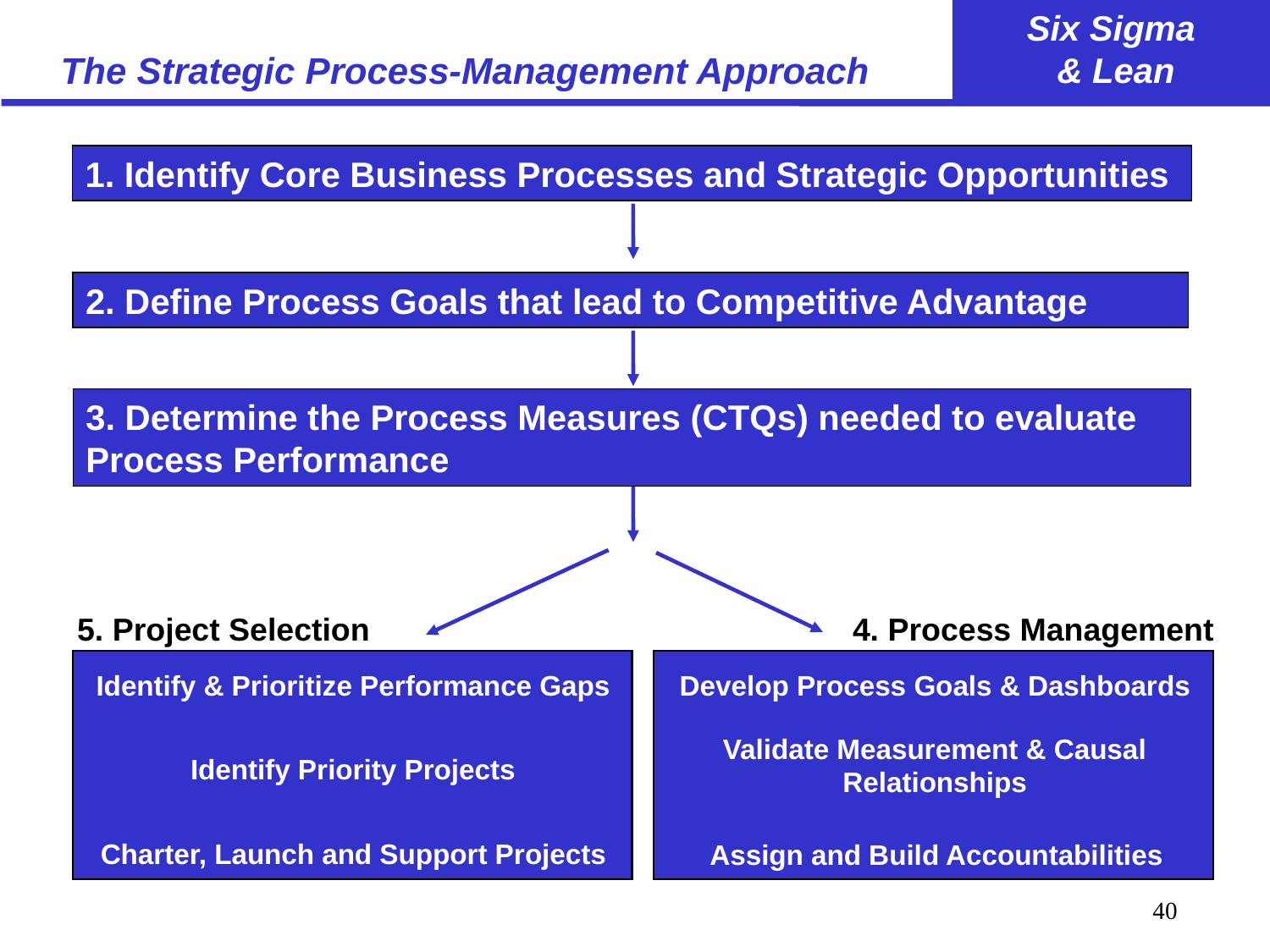

# The Strategic Process-Management Approach
1. Identify Core Business Processes and Strategic Opportunities

2. Define Process Goals that lead to Competitive Advantage
3. Determine the Process Measures (CTQs) needed to evaluate Process Performance
5. Project Selection
4. Process Management

Identify & Prioritize Performance Gaps
Develop Process Goals & Dashboards

Validate Measurement & Causal
Relationships
Identify Priority Projects
Charter, Launch and Support Projects
Assign and Build Accountabilities
40